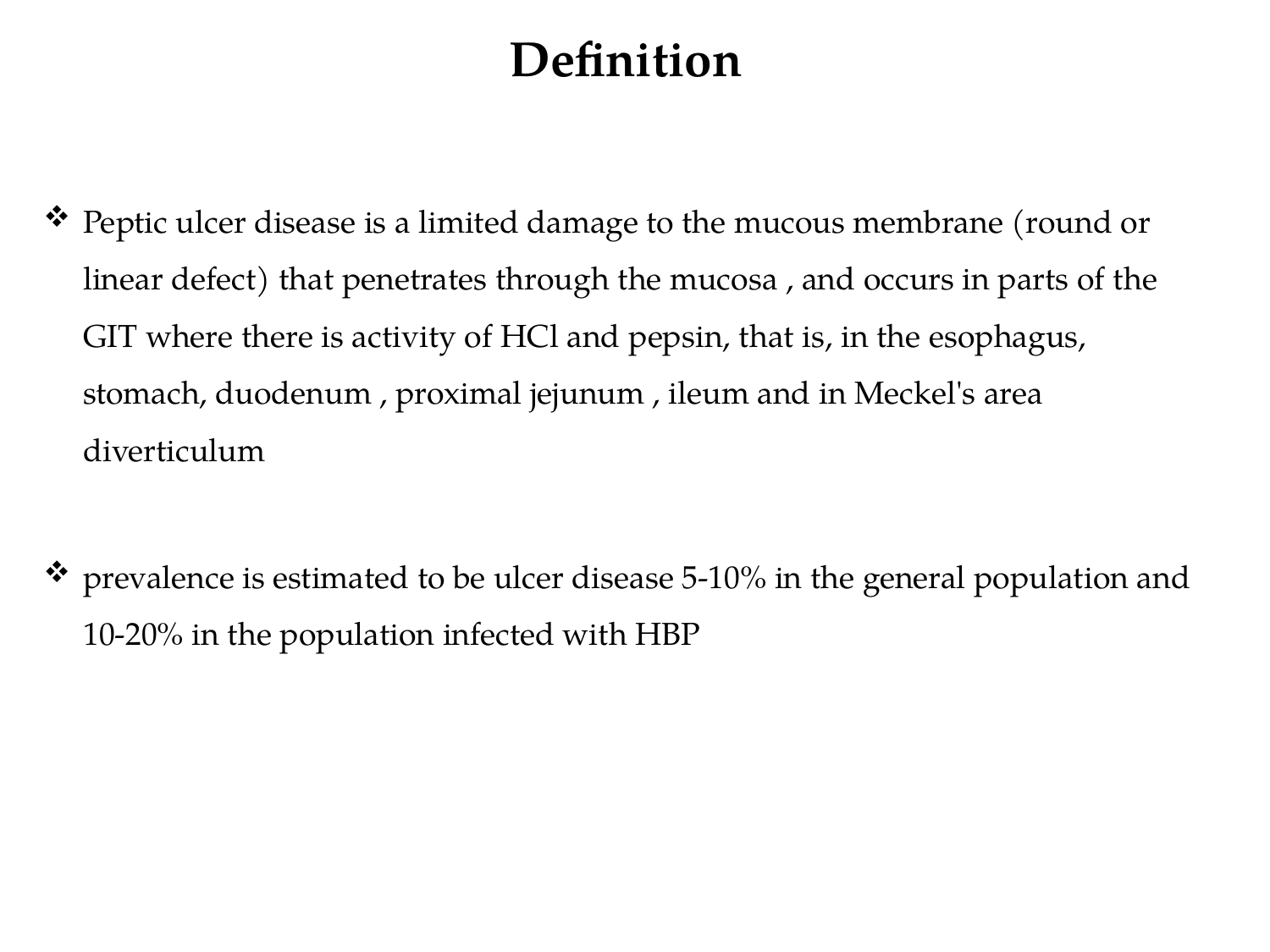

Definition
Peptic ulcer disease is a limited damage to the mucous membrane (round or linear defect) that penetrates through the mucosa , and occurs in parts of the GIT where there is activity of HCl and pepsin, that is, in the esophagus, stomach, duodenum , proximal jejunum , ileum and in Meckel's area diverticulum

prevalence is estimated to be ulcer disease 5-10% in the general population and 10-20% in the population infected with HBP